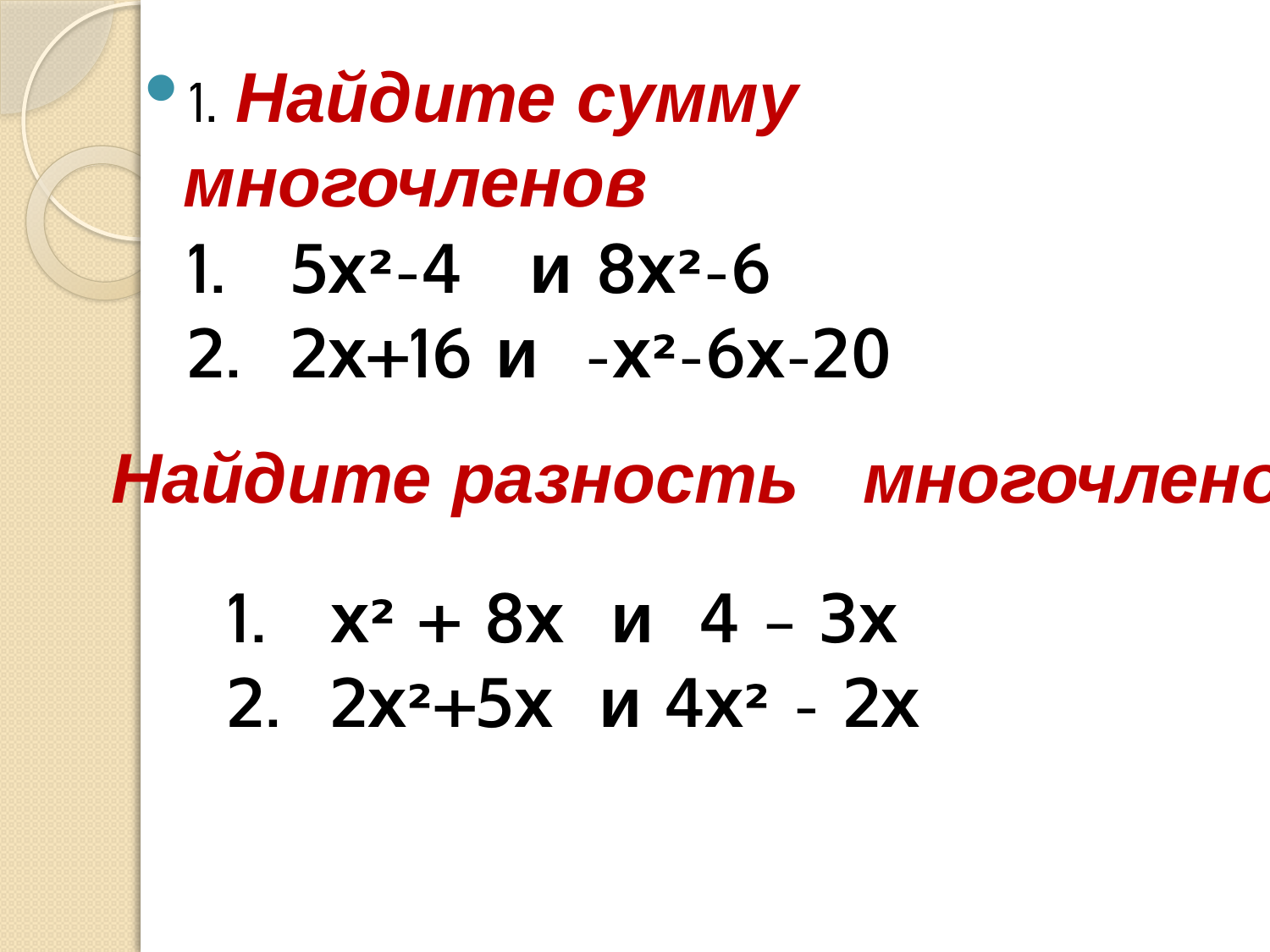

1. Найдите сумму  многочленов
5х²-4   и 8х²-6
2х+16 и  -х²-6х-20
Найдите разность   многочленов
х² + 8х  и  4 – 3х
2х²+5х  и 4х² - 2х